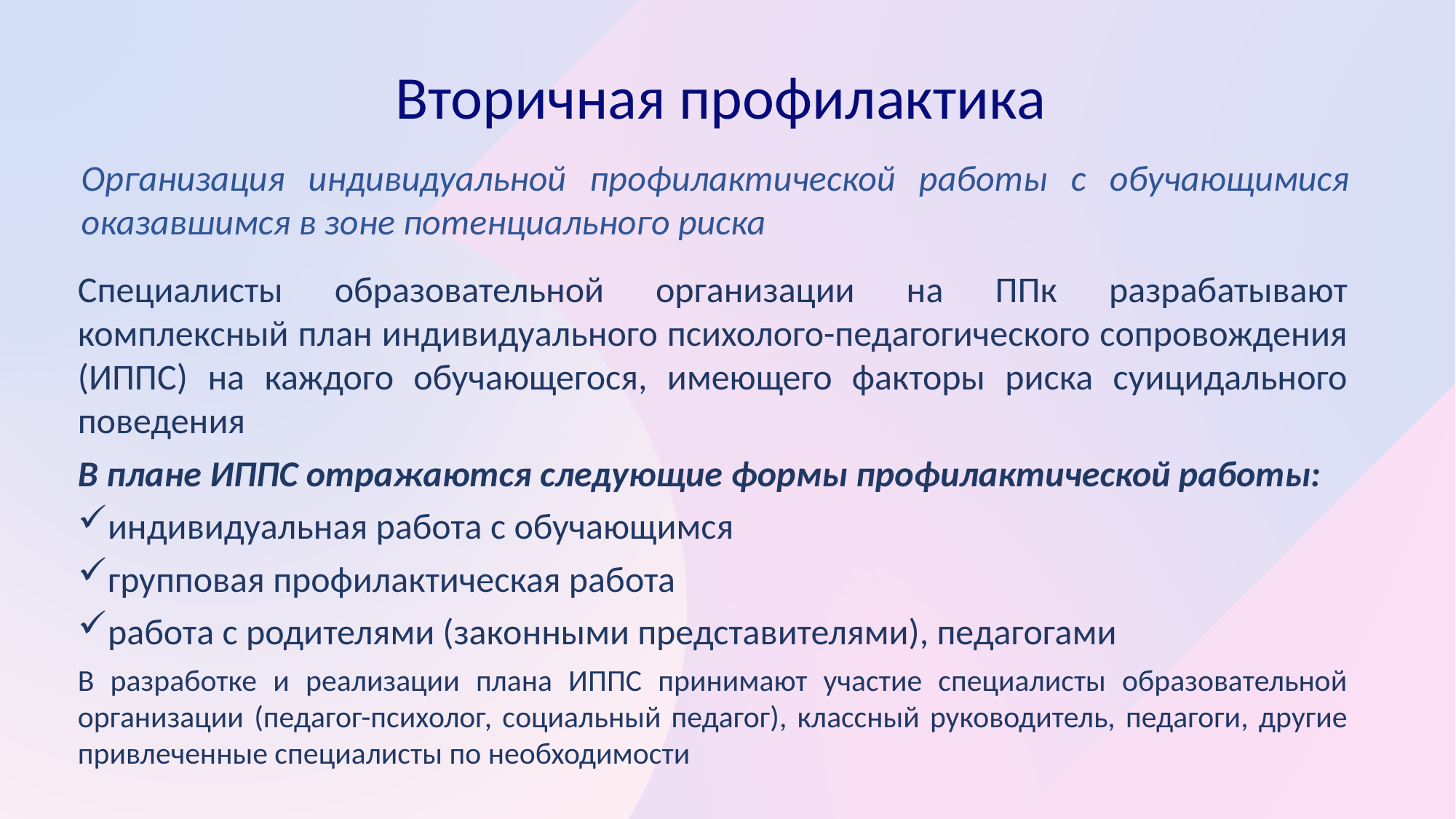

# Вторичная профилактика
Организация индивидуальной профилактической работы с обучающимися оказавшимся в зоне потенциального риска
Специалисты образовательной организации на ППк разрабатывают комплексный план индивидуального психолого-педагогического сопровождения (ИППС) на каждого обучающегося, имеющего факторы риска суицидального поведения
В плане ИППС отражаются следующие формы профилактической работы:
индивидуальная работа с обучающимся
групповая профилактическая работа
работа с родителями (законными представителями), педагогами
В разработке и реализации плана ИППС принимают участие специалисты образовательной организации (педагог-психолог, социальный педагог), классный руководитель, педагоги, другие привлеченные специалисты по необходимости